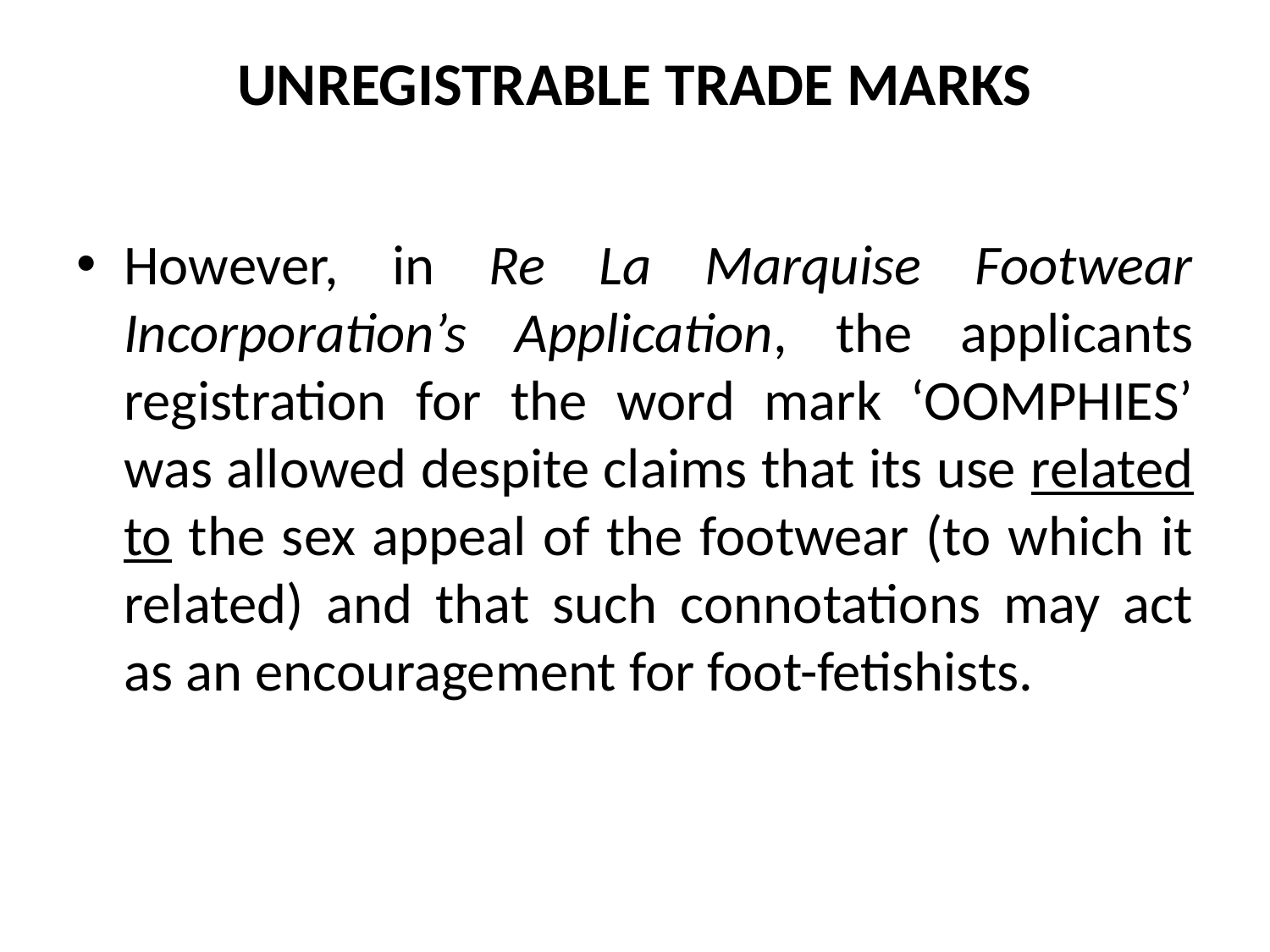

# UNREGISTRABLE TRADE MARKS
However, in Re La Marquise Footwear Incorporation’s Application, the applicants registration for the word mark ‘OOMPHIES’ was allowed despite claims that its use related to the sex appeal of the footwear (to which it related) and that such connotations may act as an encouragement for foot-fetishists.